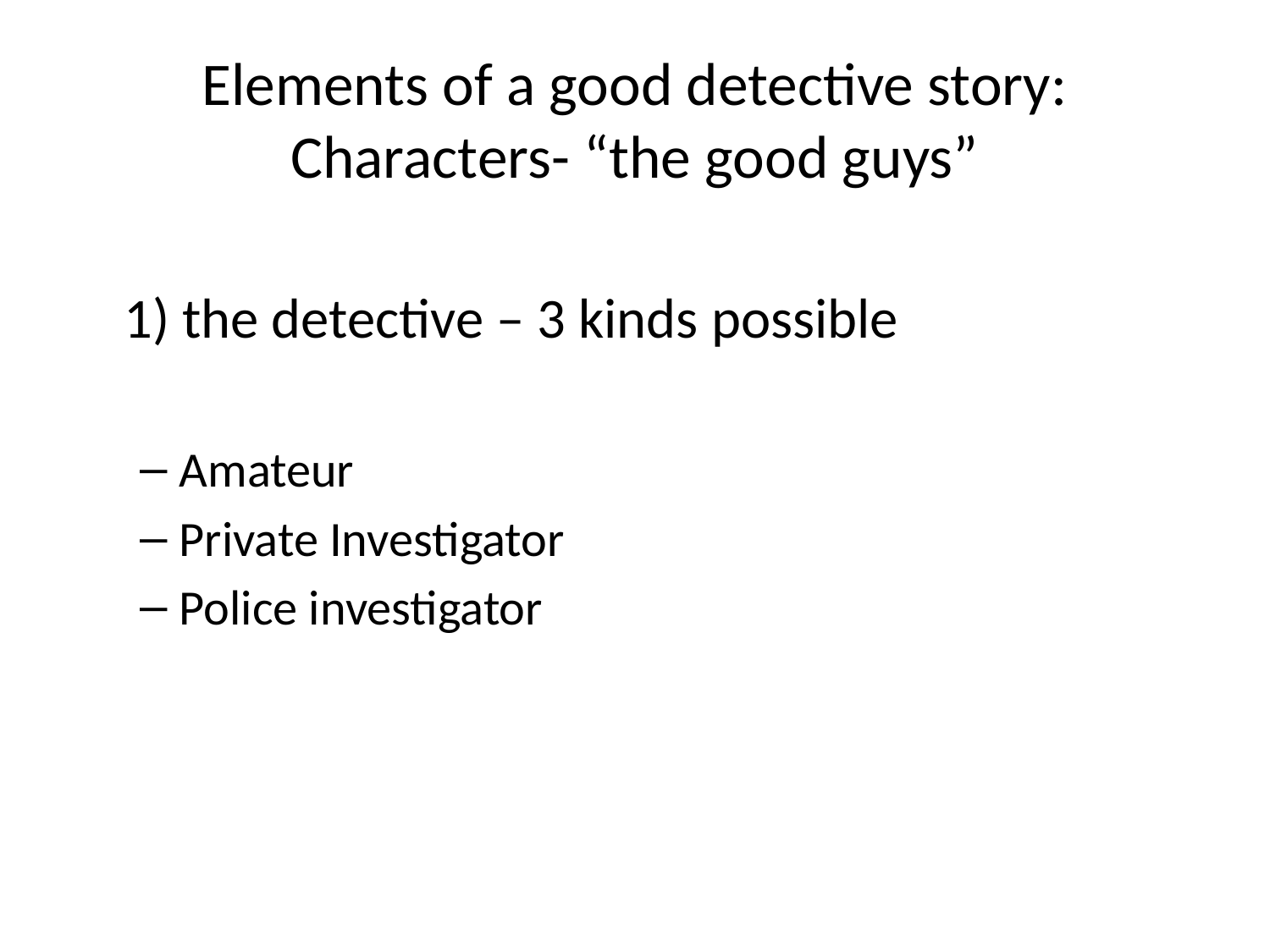

# Elements of a good detective story: Characters- “the good guys”
	1) the detective – 3 kinds possible

Amateur
Private Investigator
Police investigator